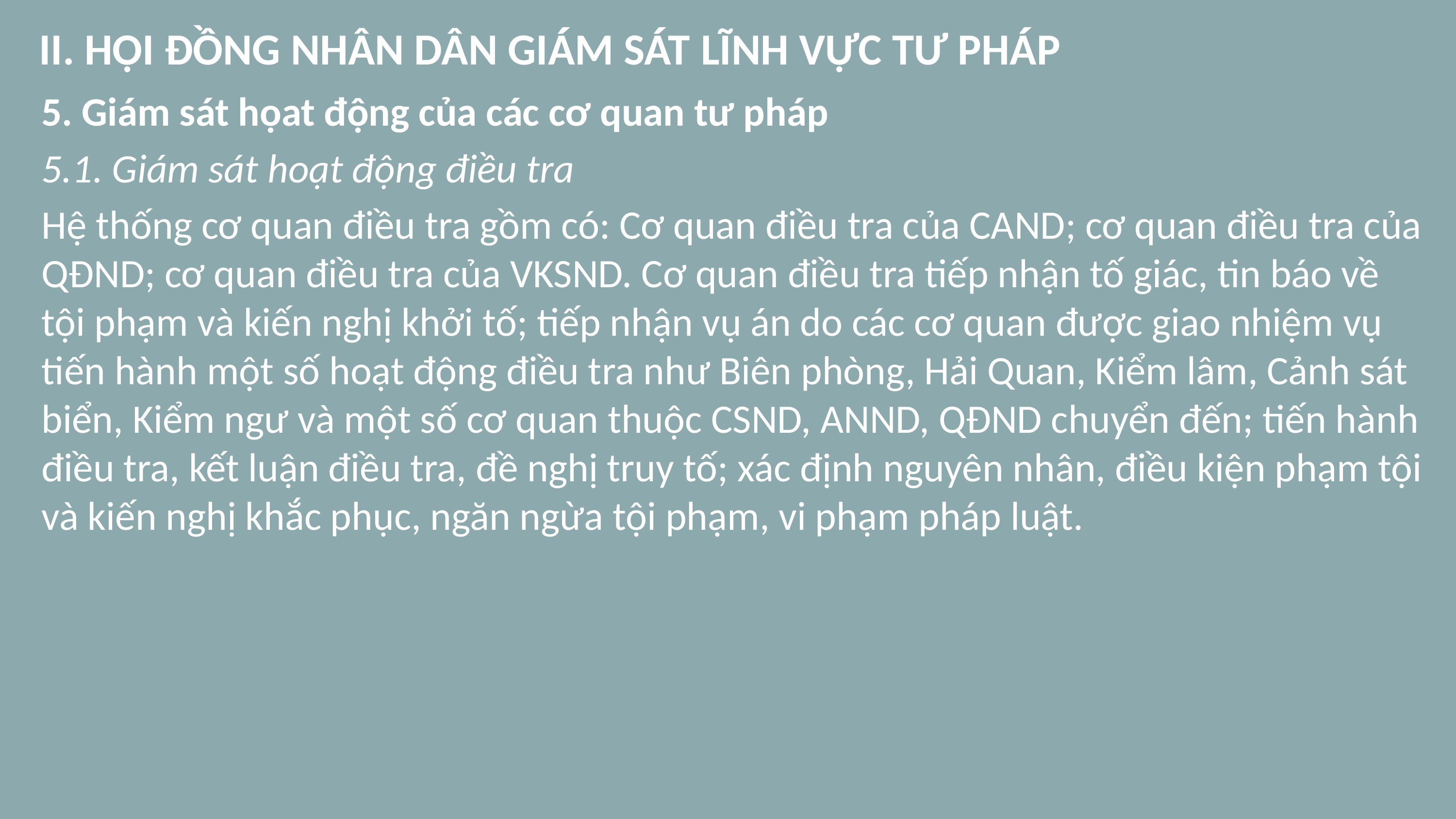

# II. HỘI ĐỒNG NHÂN DÂN GIÁM SÁT LĨNH VỰC TƯ PHÁP
5. Giám sát họat động của các cơ quan tư pháp
5.1. Giám sát hoạt động điều tra
Hệ thống cơ quan điều tra gồm có: Cơ quan điều tra của CAND; cơ quan điều tra của QĐND; cơ quan điều tra của VKSND. Cơ quan điều tra tiếp nhận tố giác, tin báo về tội phạm và kiến nghị khởi tố; tiếp nhận vụ án do các cơ quan được giao nhiệm vụ tiến hành một số hoạt động điều tra như Biên phòng, Hải Quan, Kiểm lâm, Cảnh sát biển, Kiểm ngư và một số cơ quan thuộc CSND, ANND, QĐND chuyển đến; tiến hành điều tra, kết luận điều tra, đề nghị truy tố; xác định nguyên nhân, điều kiện phạm tội và kiến nghị khắc phục, ngăn ngừa tội phạm, vi phạm pháp luật.